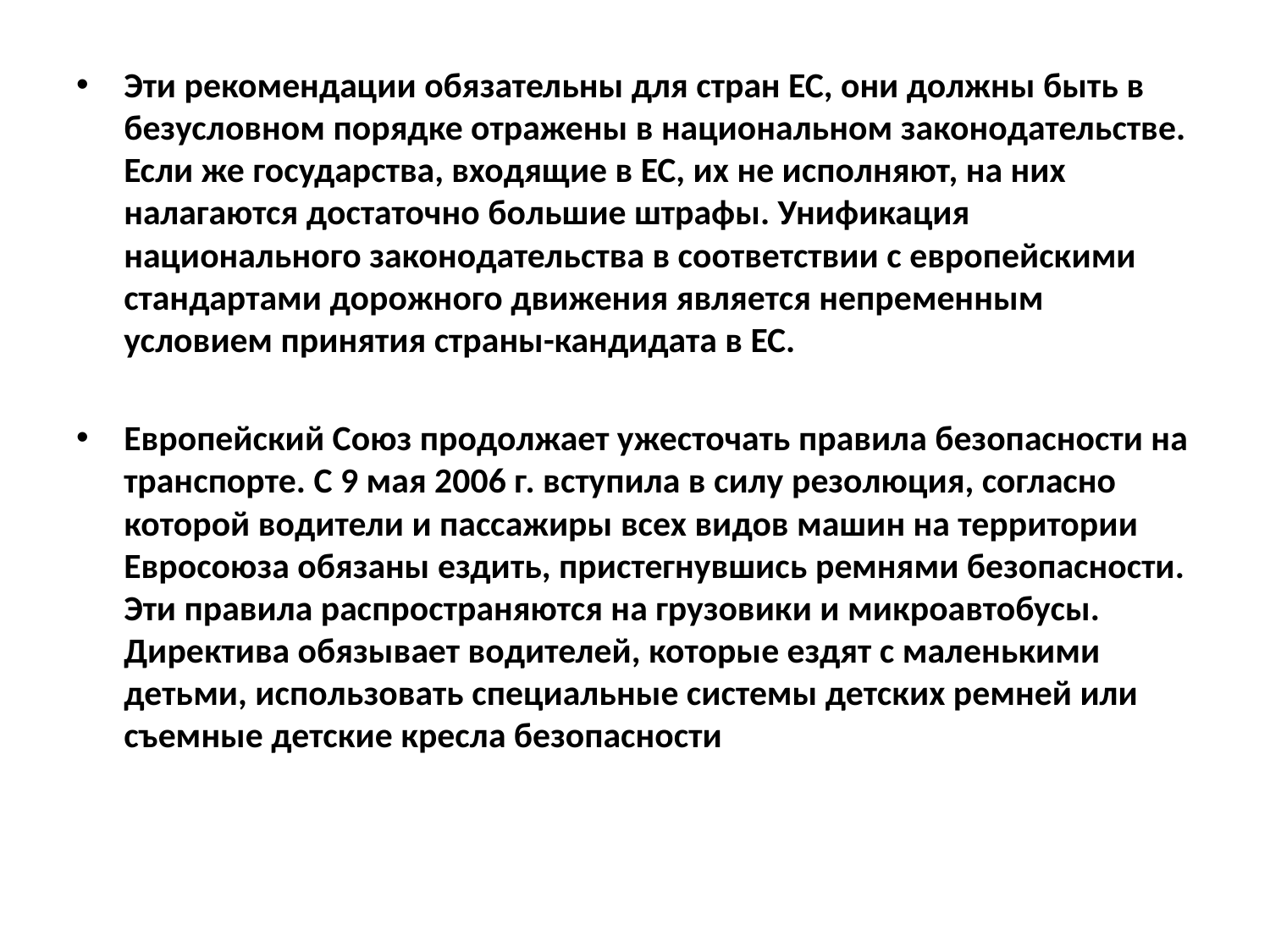

Эти рекомендации обязательны для стран ЕС, они должны быть в безусловном порядке отражены в национальном законодательстве. Если же государства, входящие в ЕС, их не исполняют, на них налагаются достаточно большие штрафы. Унификация национального законодательства в соответствии с европейскими стандартами дорожного движения является непременным условием принятия страны-кандидата в ЕС.

Европейский Союз продолжает ужесточать правила безопасности на транспорте. С 9 мая 2006 г. вступила в силу резолюция, согласно которой водители и пассажиры всех видов машин на территории Евросоюза обязаны ездить, пристегнувшись ремнями безопасности. Эти правила распространяются на грузовики и микроавтобусы. Директива обязывает водителей, которые ездят с маленькими детьми, использовать специальные системы детских ремней или съемные детские кресла безопасности